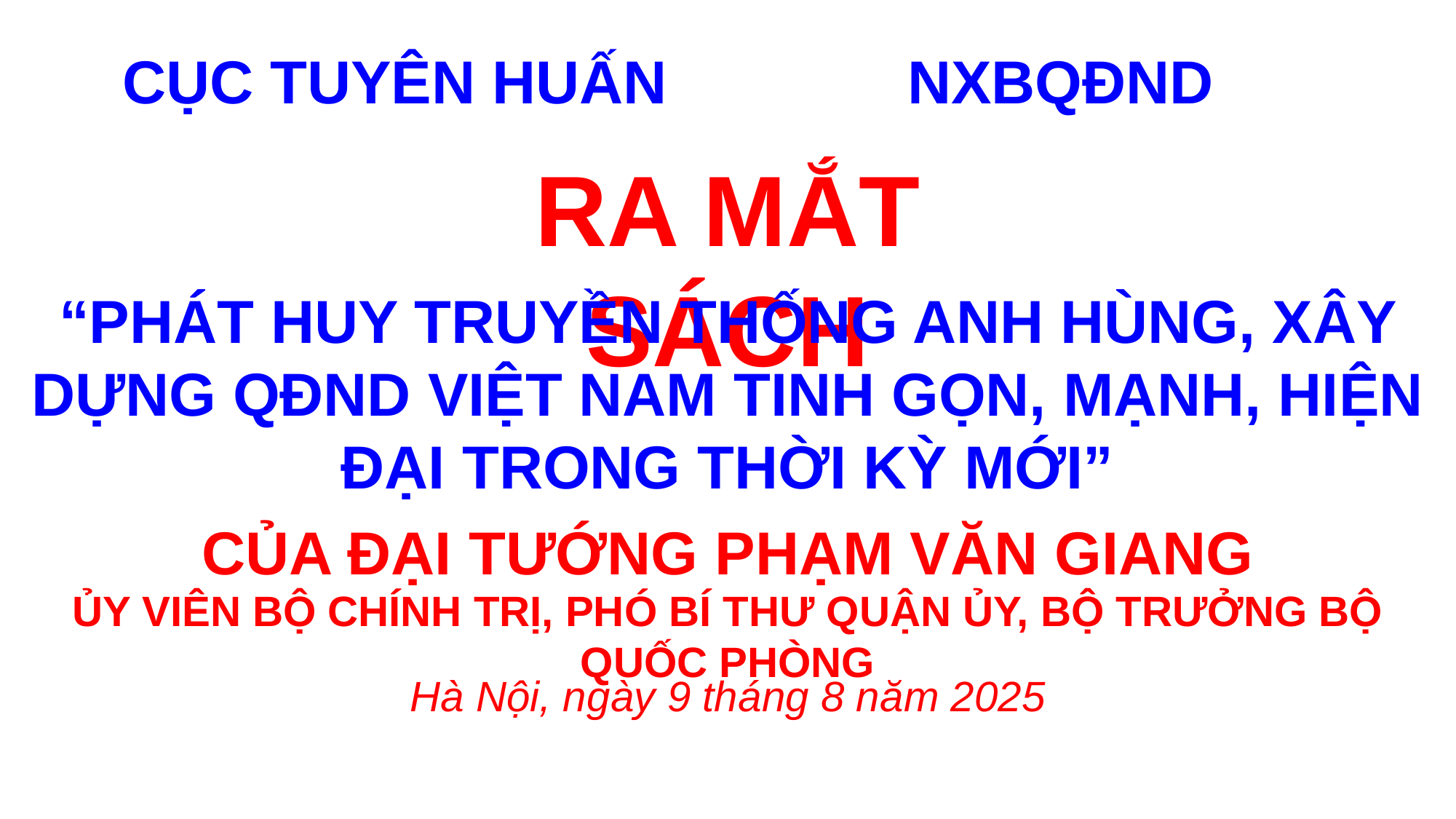

CỤC TUYÊN HUẤN
NXBQĐND
RA MẮT SÁCH
“PHÁT HUY TRUYỀN THỐNG ANH HÙNG, XÂY DỰNG QĐND VIỆT NAM TINH GỌN, MẠNH, HIỆN ĐẠI TRONG THỜI KỲ MỚI”
CỦA ĐẠI TƯỚNG PHẠM VĂN GIANG
ỦY VIÊN BỘ CHÍNH TRỊ, PHÓ BÍ THƯ QUẬN ỦY, BỘ TRƯỞNG BỘ QUỐC PHÒNG
Hà Nội, ngày 9 tháng 8 năm 2025